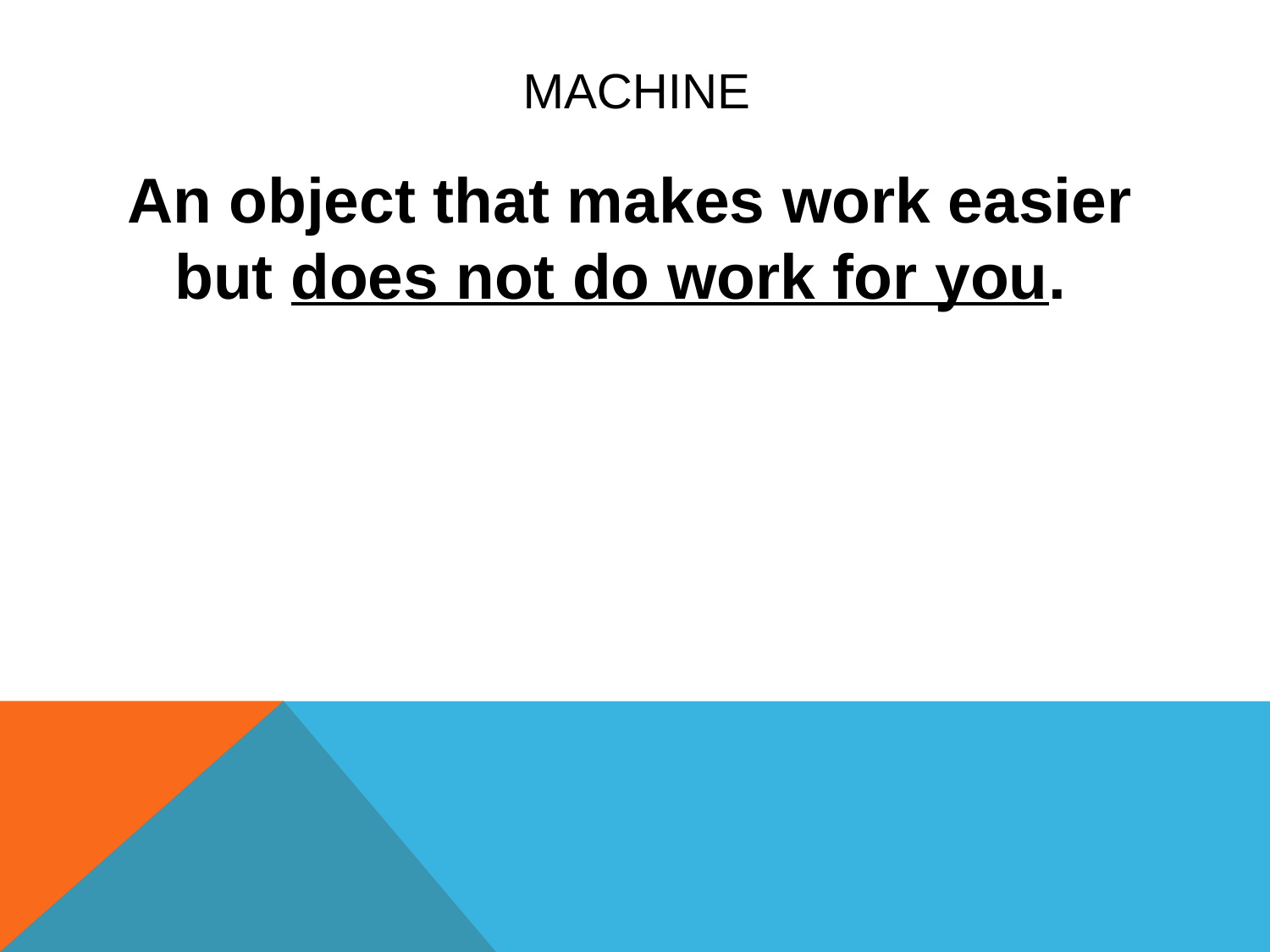

# Machine
An object that makes work easier but does not do work for you.